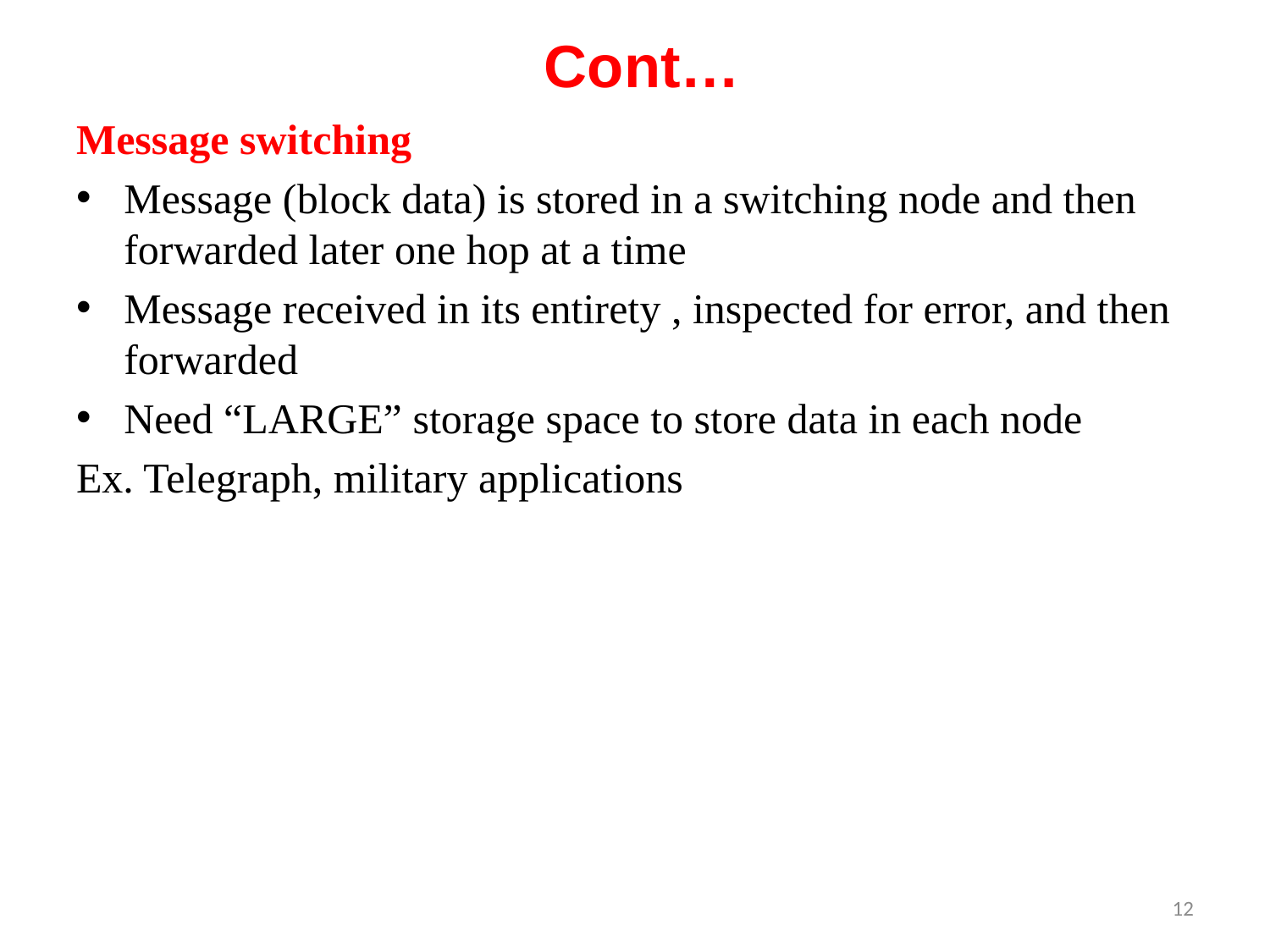

# Cont…
Message switching
Message (block data) is stored in a switching node and then forwarded later one hop at a time
Message received in its entirety , inspected for error, and then forwarded
Need “LARGE” storage space to store data in each node
Ex. Telegraph, military applications
12